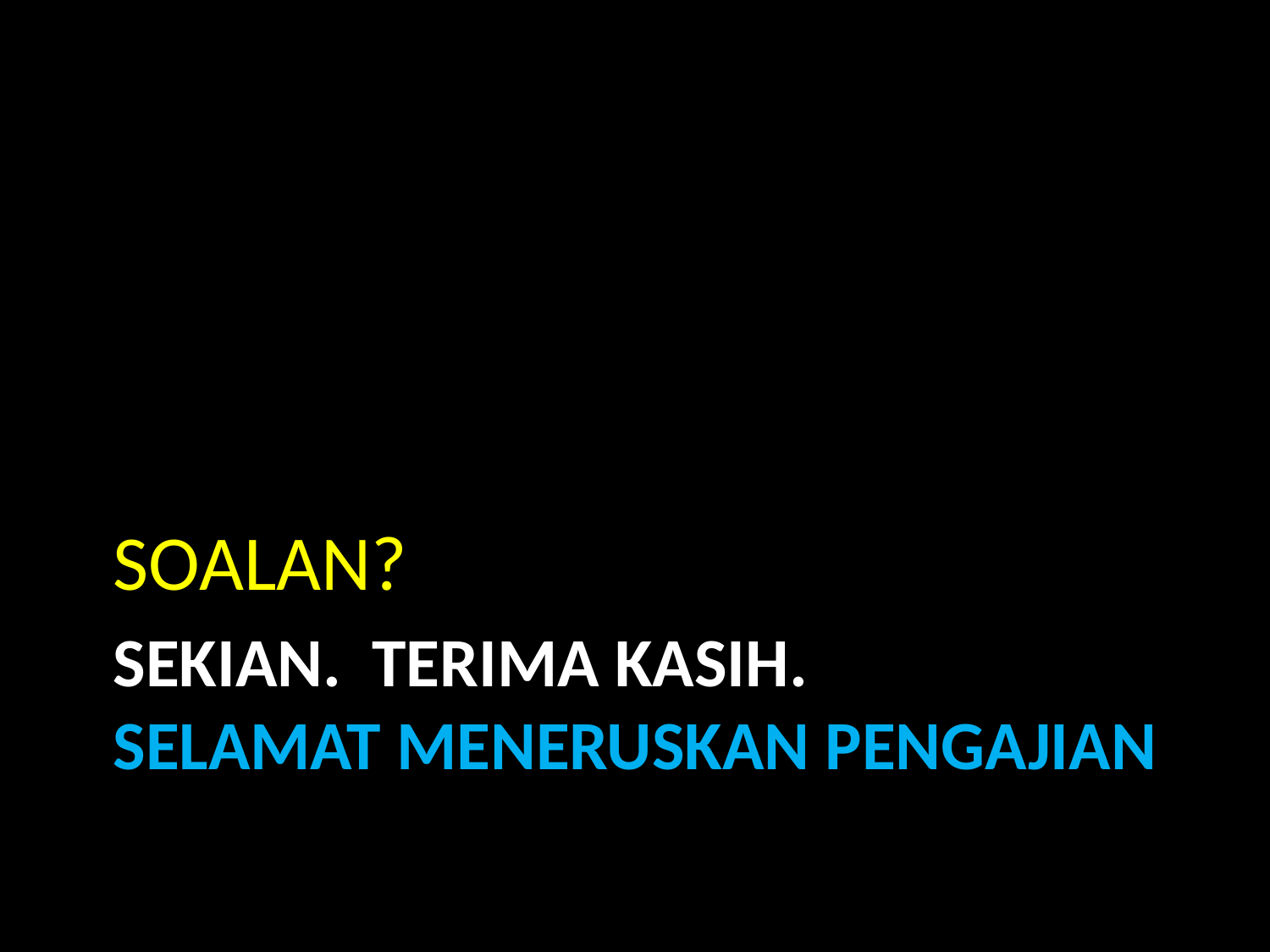

SOALAN?
# Sekian.  Terima kasih. Selamat meneruskan pengajian